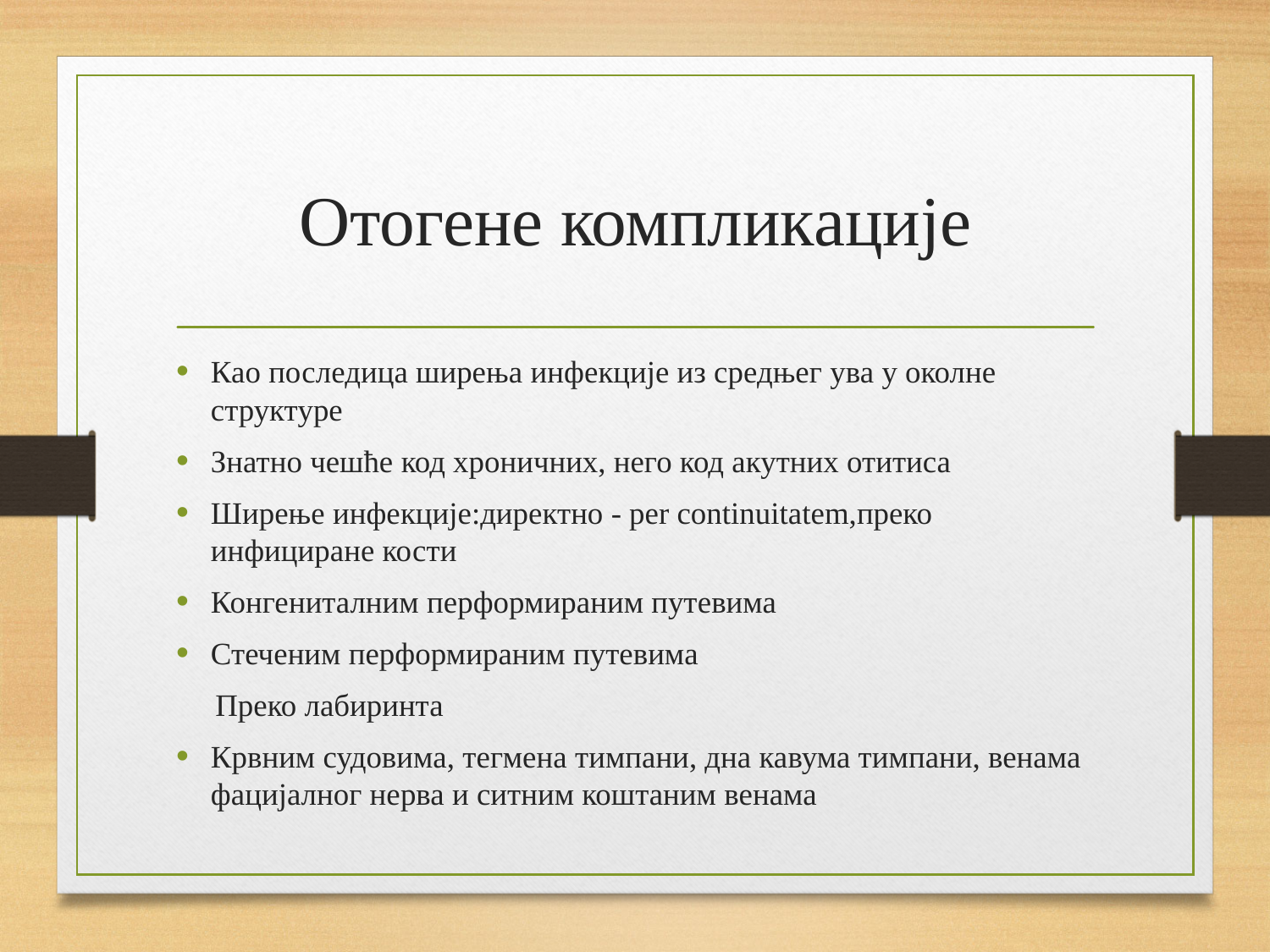

# Отогене компликације
Као последица ширења инфекције из средњег ува у околне структуре
Знатно чешће код хроничних, него код акутних отитиса
Ширење инфекције:директно - per continuitatem,преко инфициране кости
Конгениталним перформираним путевима
Стеченим перформираним путевима
     Преко лабиринта
Крвним судовима, тегмена тимпани, дна кавума тимпани, венама фацијалног нерва и ситним коштаним венама